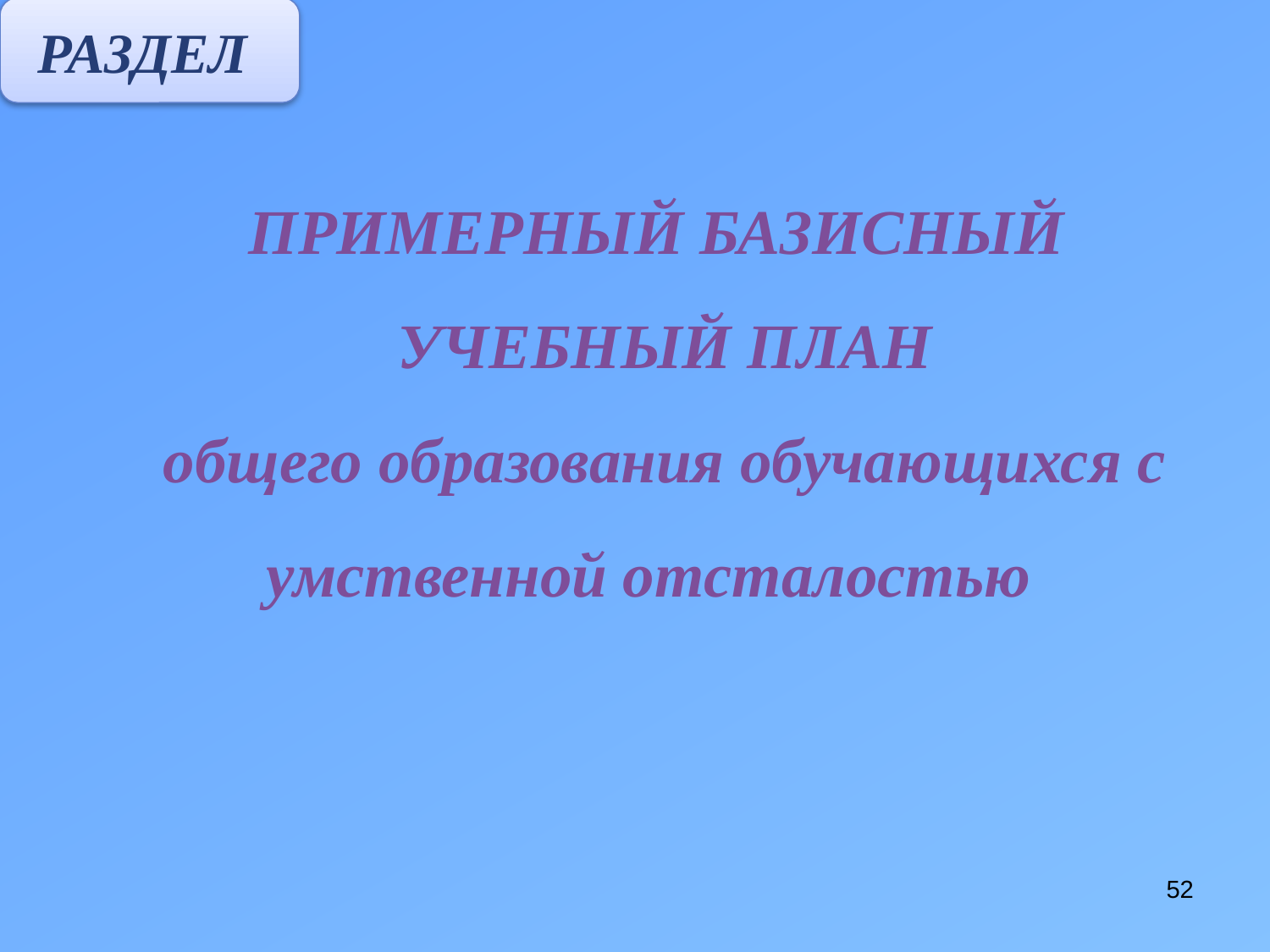

РАЗДЕЛ
# ПРИМЕРНЫЙ БАЗИСНЫЙ УЧЕБНЫЙ ПЛАН общего образования обучающихся с умственной отсталостью
52